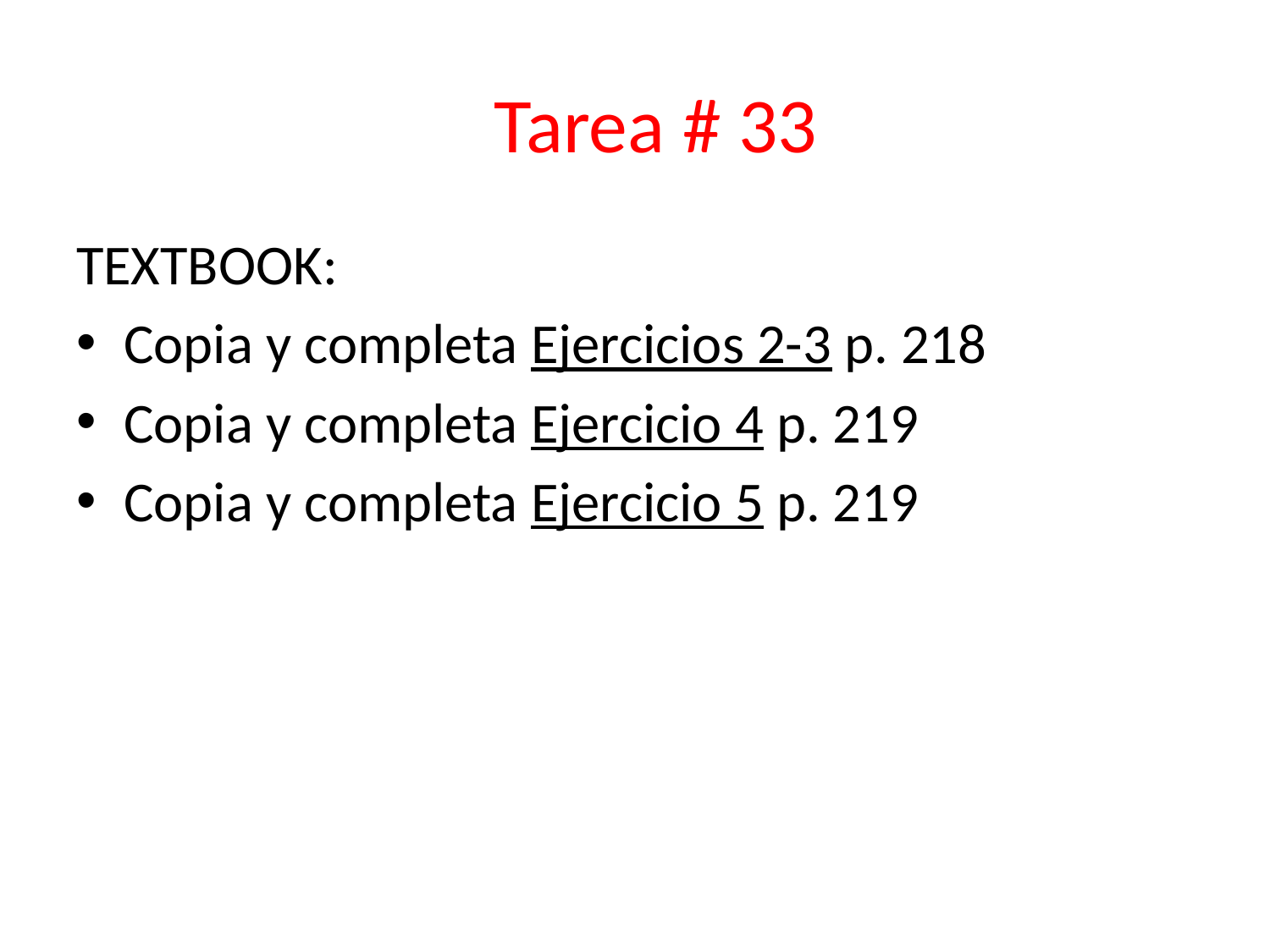

Tarea # 33
TEXTBOOK:
Copia y completa Ejercicios 2-3 p. 218
Copia y completa Ejercicio 4 p. 219
Copia y completa Ejercicio 5 p. 219